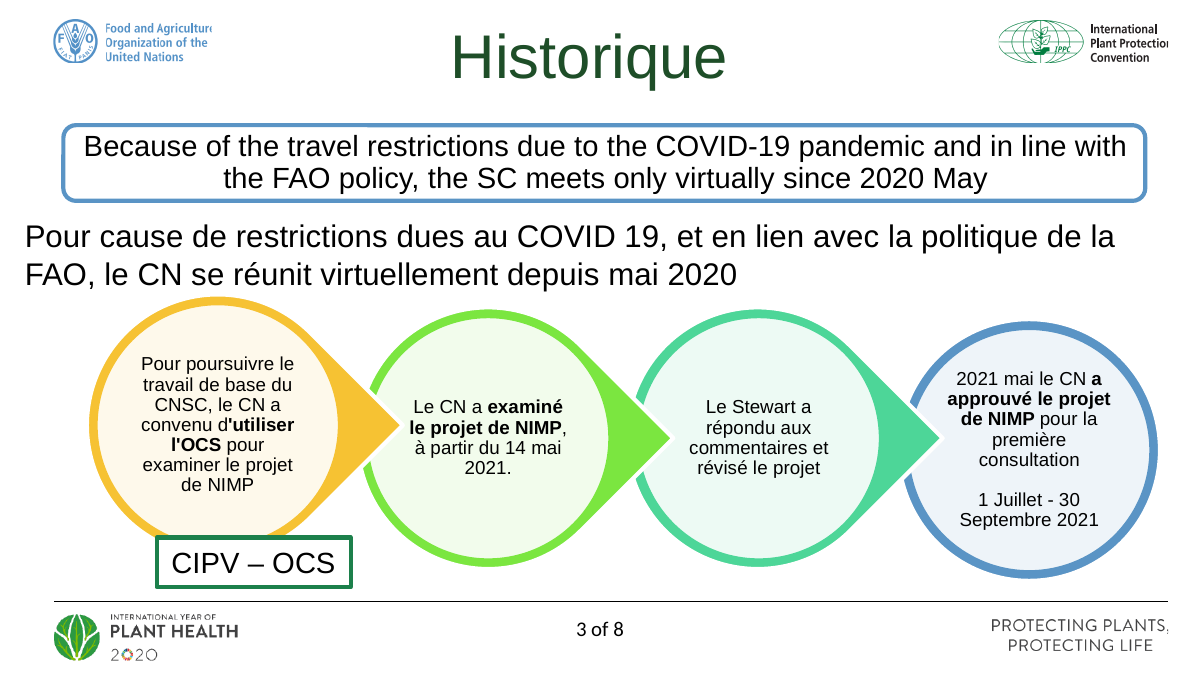

Historique
2021 mai le CN a approuvé le projet de NIMP pour la première consultation
1 Juillet - 30 Septembre 2021
Le Stewart a répondu aux commentaires et révisé le projet
Le CN a examiné le projet de NIMP, à partir du 14 mai 2021.
Pour poursuivre le travail de base du CNSC, le CN a convenu d'utiliser l'OCS pour examiner le projet de NIMP
Because of the travel restrictions due to the COVID-19 pandemic and in line with the FAO policy, the SC meets only virtually since 2020 May
Pour cause de restrictions dues au COVID 19, et en lien avec la politique de la FAO, le CN se réunit virtuellement depuis mai 2020

CIPV – OCS
3 of 8